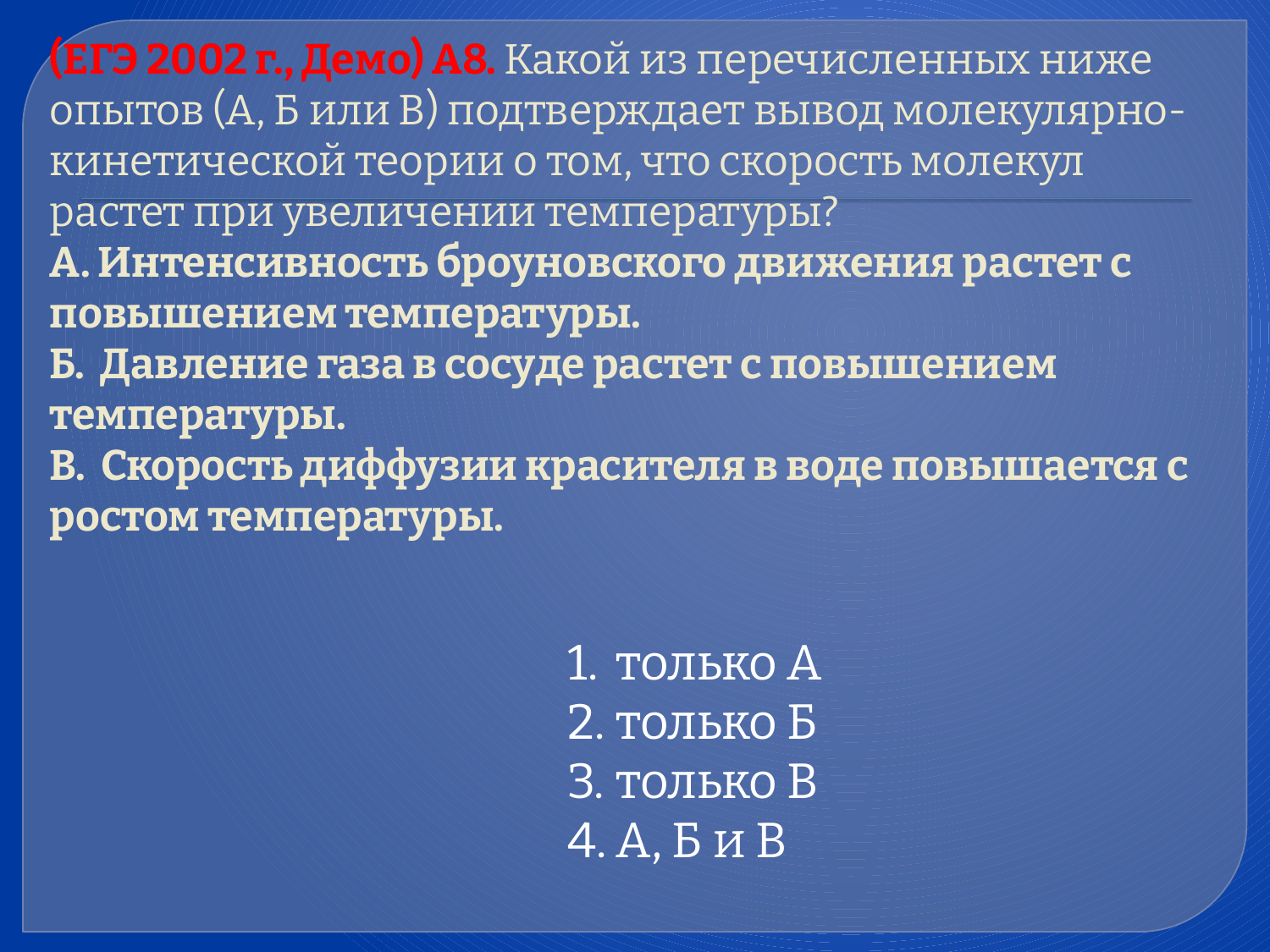

# (ЕГЭ 2002 г., Демо) А8. Какой из перечисленных ниже опытов (А, Б или В) подтверждает вывод молекулярно-кинетической теории о том, что скорость молекул растет при увеличении температуры? А. Интенсивность броуновского движения растет с повышением температуры. Б.  Давление газа в сосуде растет с повышением температуры. В.  Скорость диффузии красителя в воде повышается с ростом температуры.
только А
только Б
только В
А, Б и В